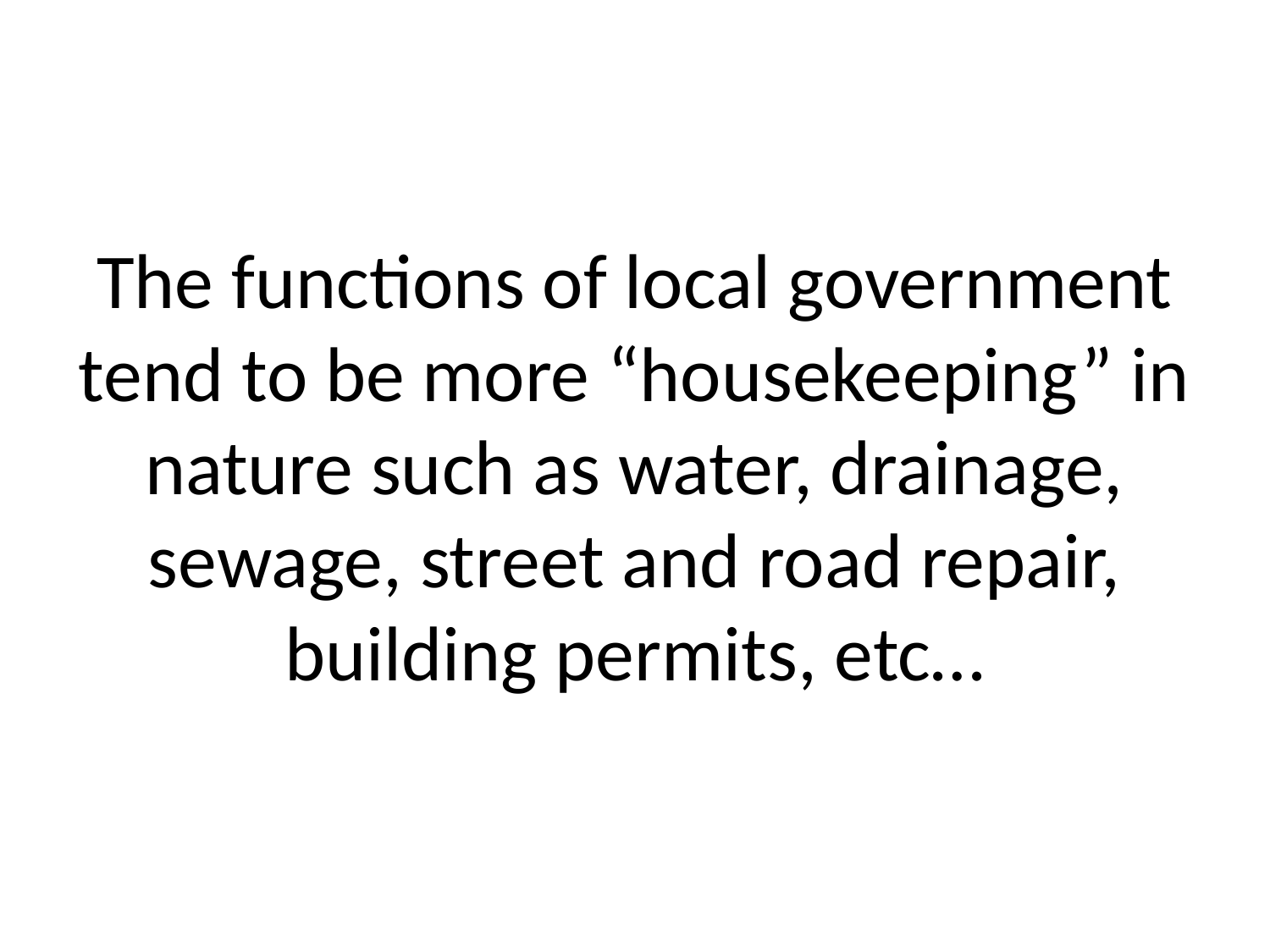

# The functions of local government tend to be more “housekeeping” in nature such as water, drainage, sewage, street and road repair, building permits, etc…